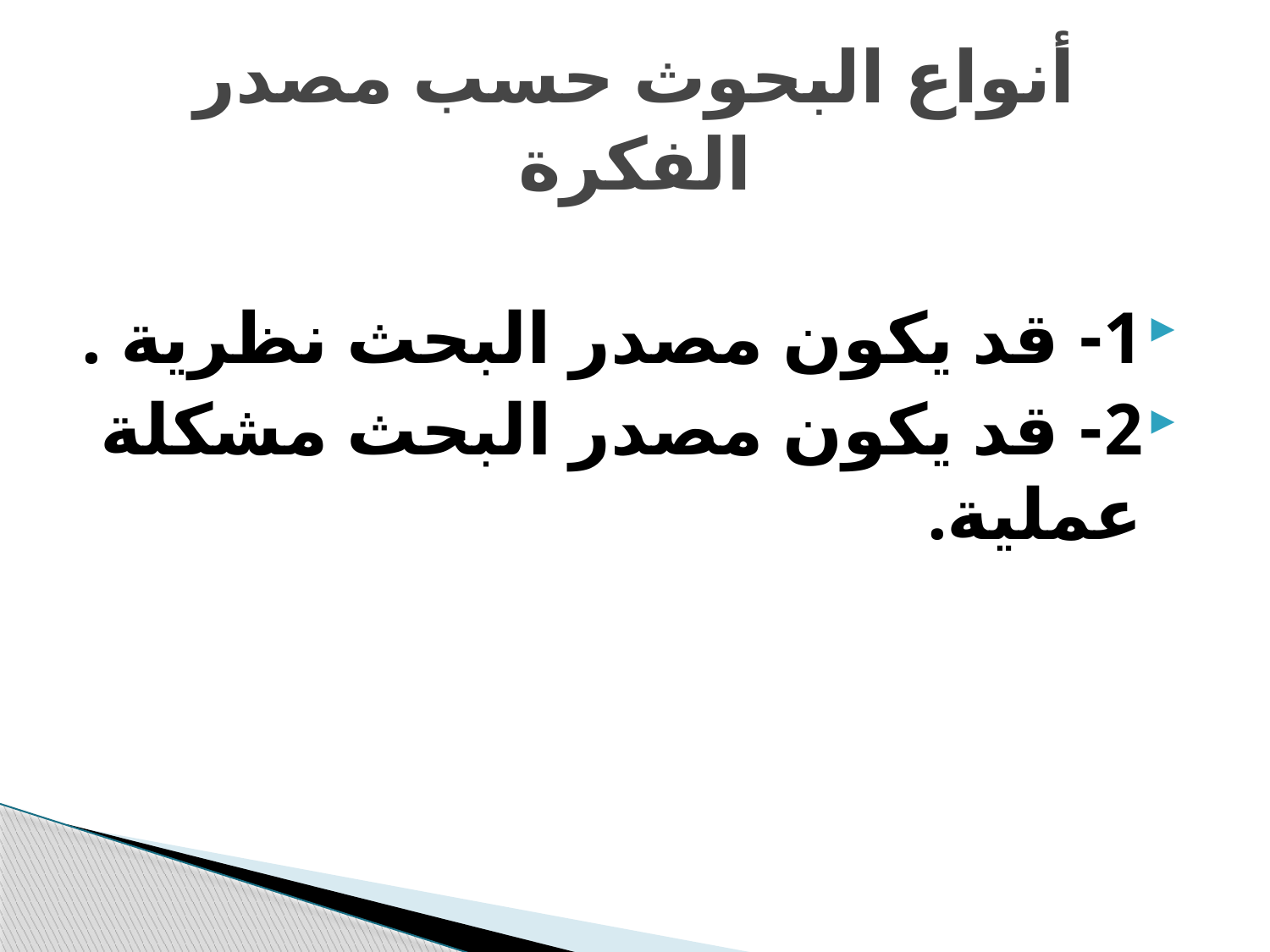

# أنواع البحوث حسب مصدر الفكرة
1- قد يكون مصدر البحث نظرية .
2- قد يكون مصدر البحث مشكلة عملية.